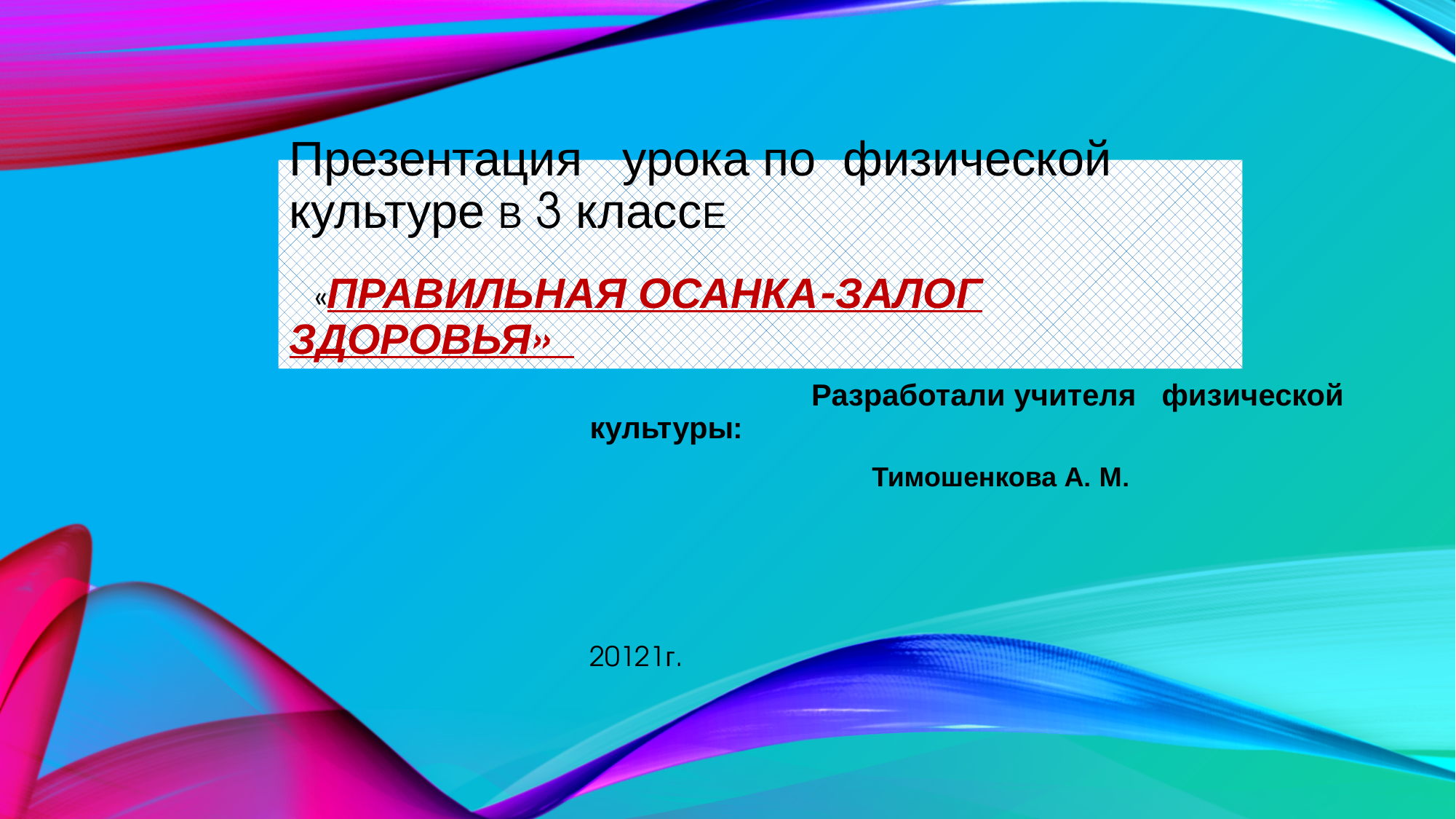

# Презентация   урока по  физической культуре В 3 классЕ «Правильная осанка-залог здоровья»
                                                                                                                                      Разработали учителя   физической   культуры:
                                 Тимошенкова А. М.

20121г.